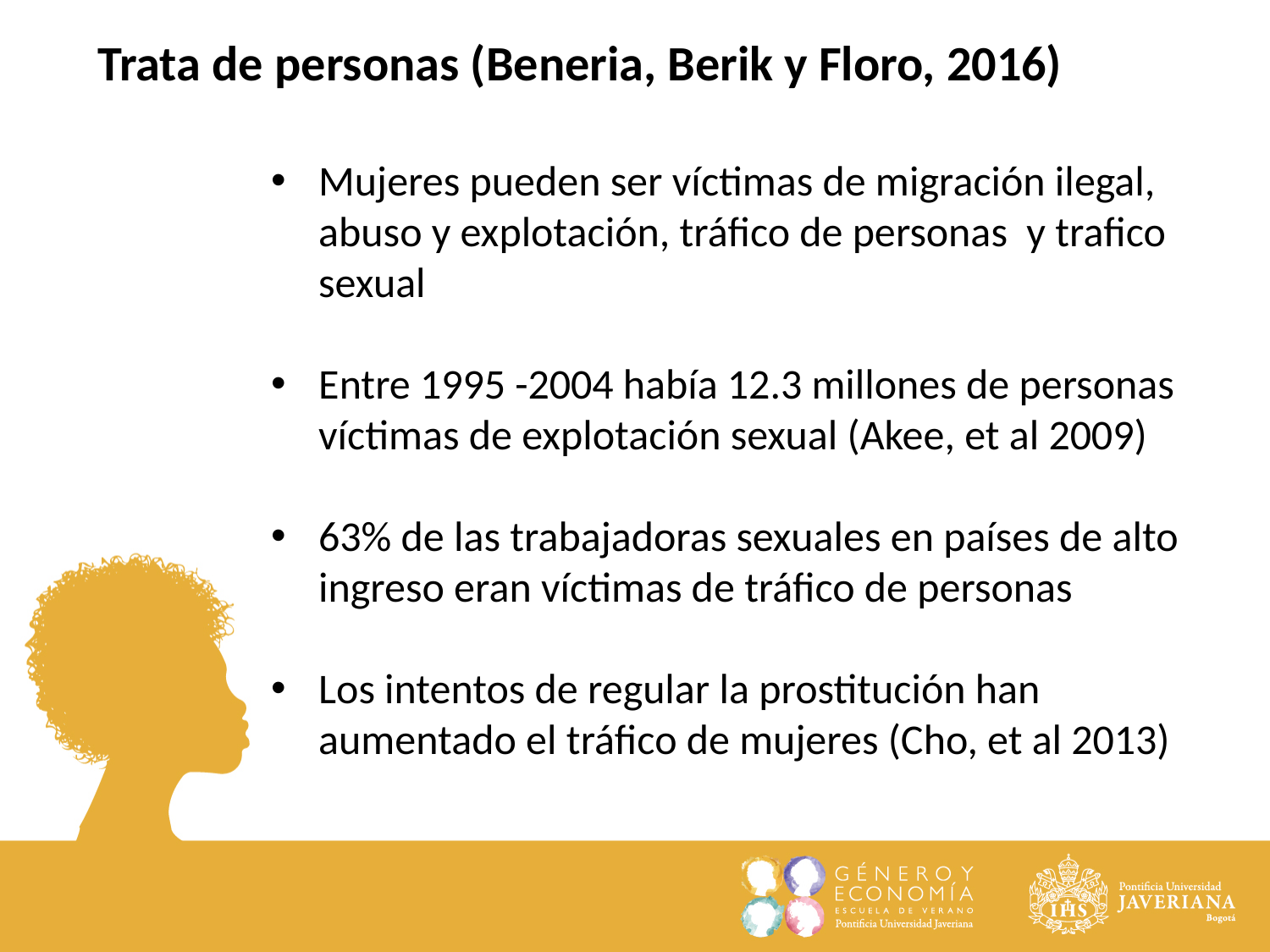

Trata de personas (Beneria, Berik y Floro, 2016)
Mujeres pueden ser víctimas de migración ilegal, abuso y explotación, tráfico de personas  y trafico sexual

Entre 1995 -2004 había 12.3 millones de personas víctimas de explotación sexual (Akee, et al 2009)

63% de las trabajadoras sexuales en países de alto ingreso eran víctimas de tráfico de personas

Los intentos de regular la prostitución han aumentado el tráfico de mujeres (Cho, et al 2013)